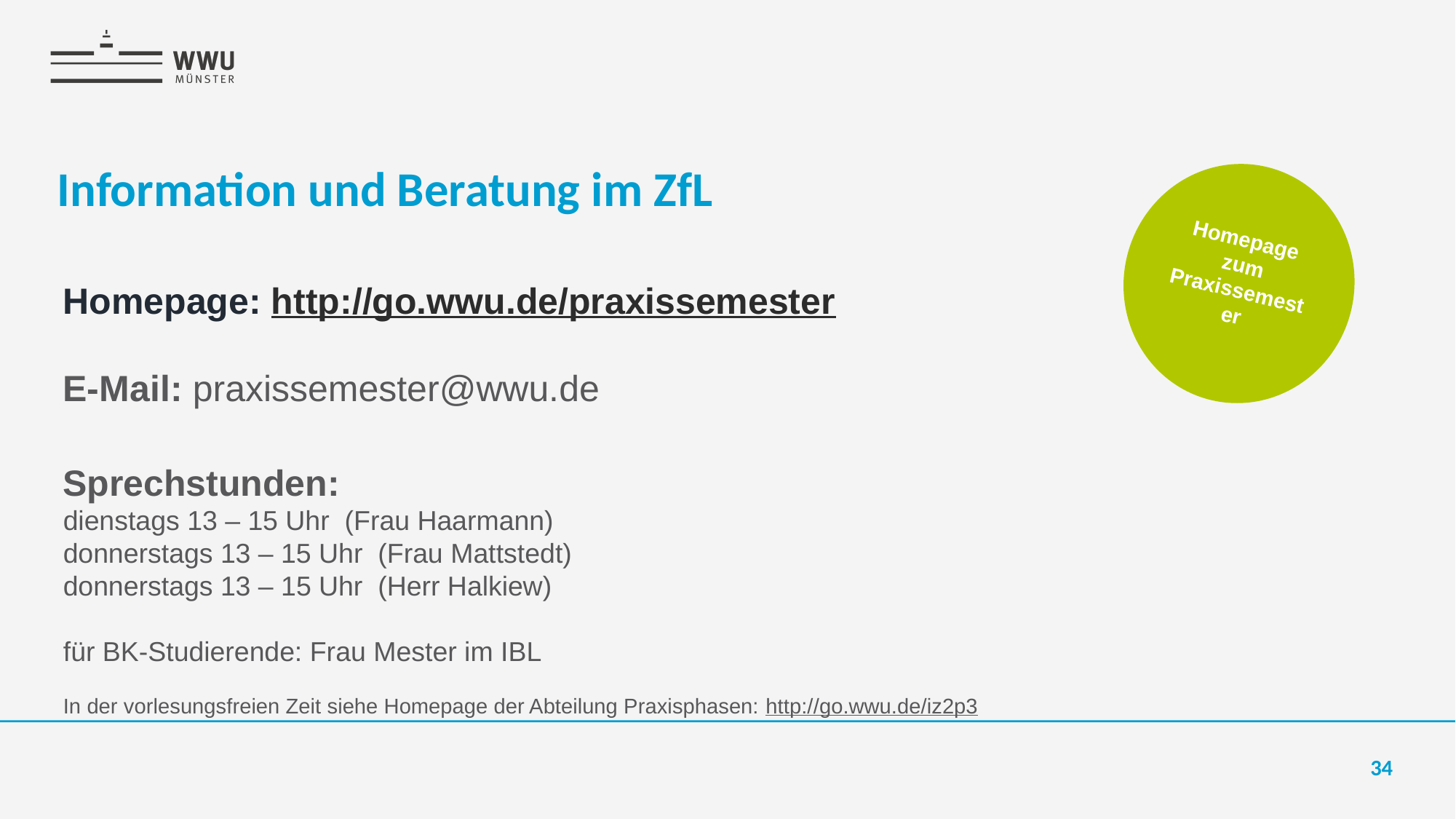

# Information und Beratung im ZfL
Homepage
zum Praxissemester
Homepage: http://go.wwu.de/praxissemester
E-Mail: praxissemester@wwu.de
Sprechstunden:
dienstags 13 – 15 Uhr  (Frau Haarmann)
donnerstags 13 – 15 Uhr  (Frau Mattstedt)
donnerstags 13 – 15 Uhr  (Herr Halkiew)
für BK-Studierende: Frau Mester im IBL
In der vorlesungsfreien Zeit siehe Homepage der Abteilung Praxisphasen: http://go.wwu.de/iz2p3

34